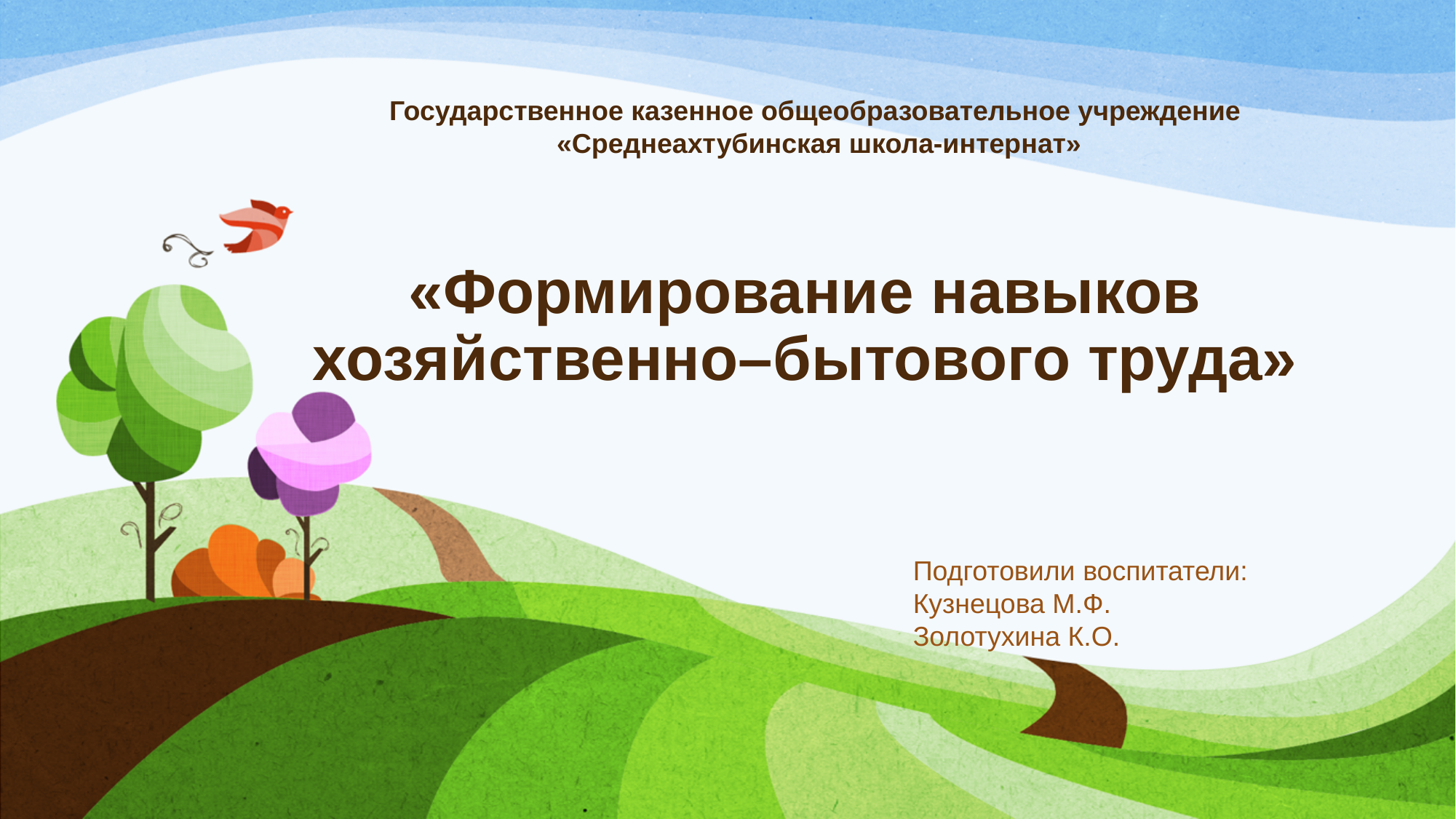

Государственное казенное общеобразовательное учреждение
«Среднеахтубинская школа-интернат»

# «Формирование навыков хозяйственно–бытового труда»
Подготовили воспитатели:
Кузнецова М.Ф.
Золотухина К.О.